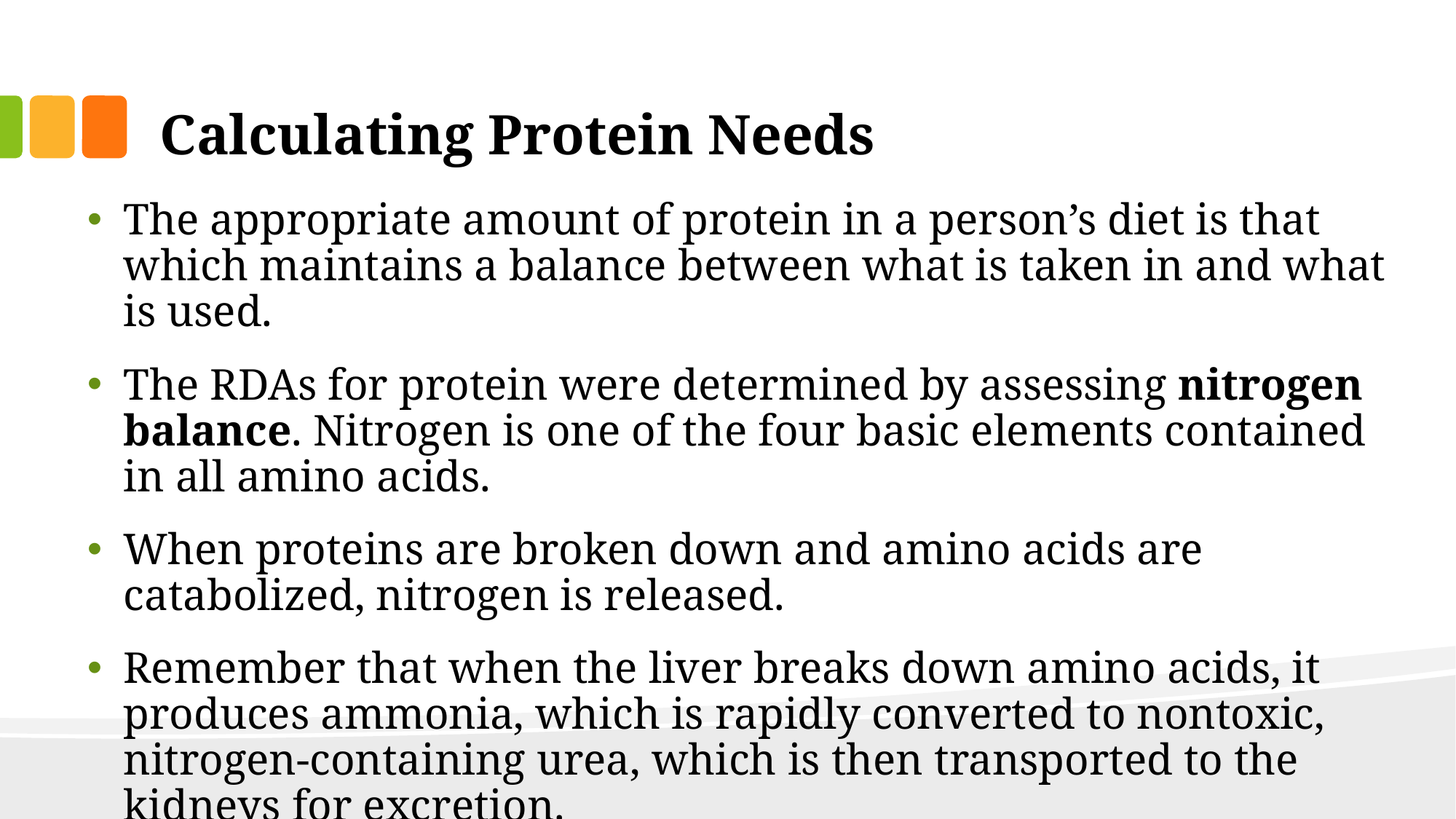

# Calculating Protein Needs
The appropriate amount of protein in a person’s diet is that which maintains a balance between what is taken in and what is used.
The RDAs for protein were determined by assessing nitrogen balance. Nitrogen is one of the four basic elements contained in all amino acids.
When proteins are broken down and amino acids are catabolized, nitrogen is released.
Remember that when the liver breaks down amino acids, it produces ammonia, which is rapidly converted to nontoxic, nitrogen-containing urea, which is then transported to the kidneys for excretion.